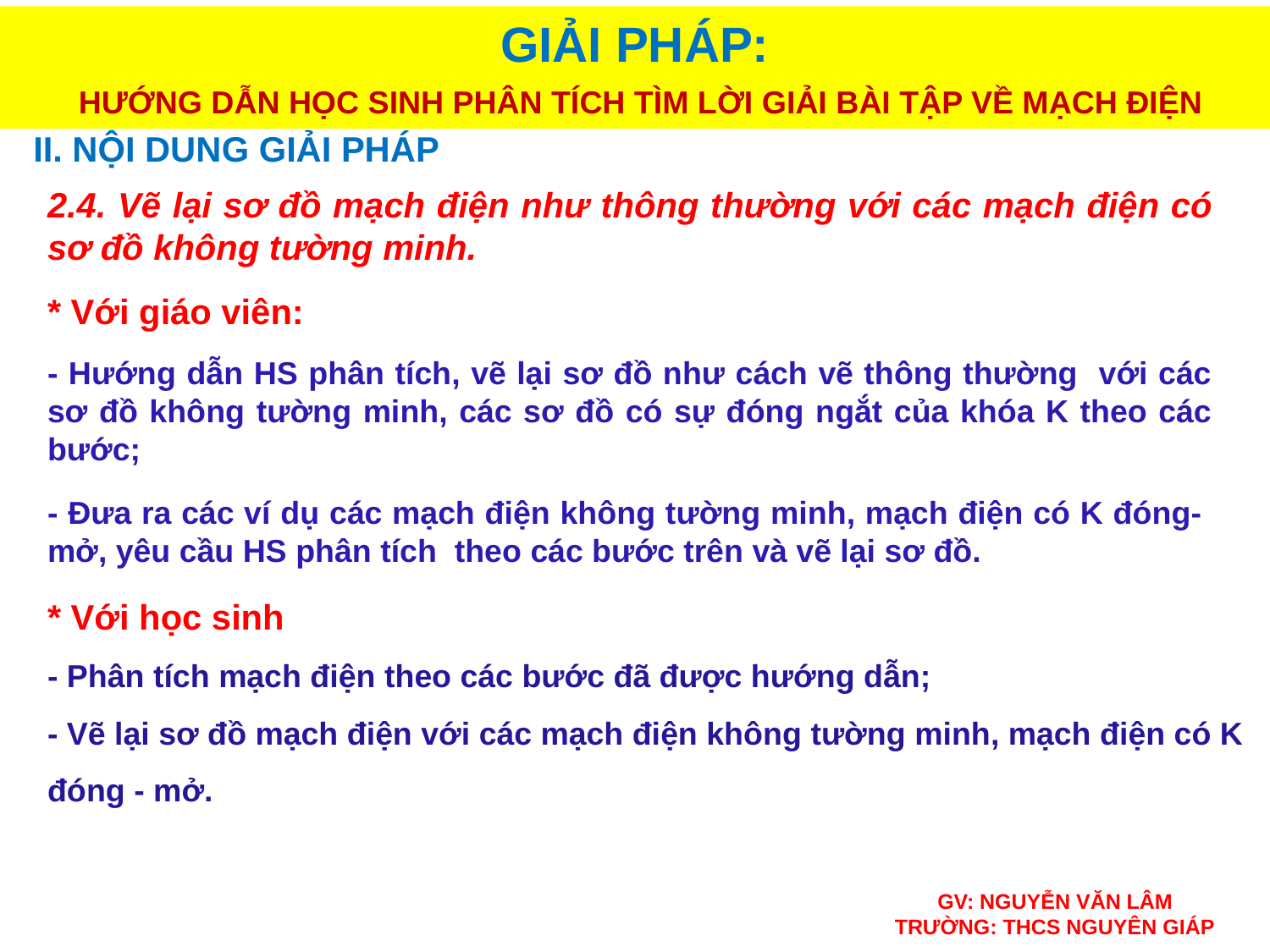

GIẢI PHÁP:
 HƯỚNG DẪN HỌC SINH PHÂN TÍCH TÌM LỜI GIẢI BÀI TẬP VỀ MẠCH ĐIỆN
II. NỘI DUNG GIẢI PHÁP
2.4. Vẽ lại sơ đồ mạch điện như thông thường với các mạch điện có sơ đồ không tường minh.

* Với giáo viên:

- Hướng dẫn HS phân tích, vẽ lại sơ đồ như cách vẽ thông thường  với các sơ đồ không tường minh, các sơ đồ có sự đóng ngắt của khóa K theo các bước;
- Đưa ra các ví dụ các mạch điện không tường minh, mạch điện có K đóng-mở, yêu cầu HS phân tích  theo các bước trên và vẽ lại sơ đồ.
* Với học sinh
- Phân tích mạch điện theo các bước đã được hướng dẫn;
- Vẽ lại sơ đồ mạch điện với các mạch điện không tường minh, mạch điện có K đóng - mở.
GV: NGUYỄN VĂN LÂM
TRƯỜNG: THCS NGUYÊN GIÁP